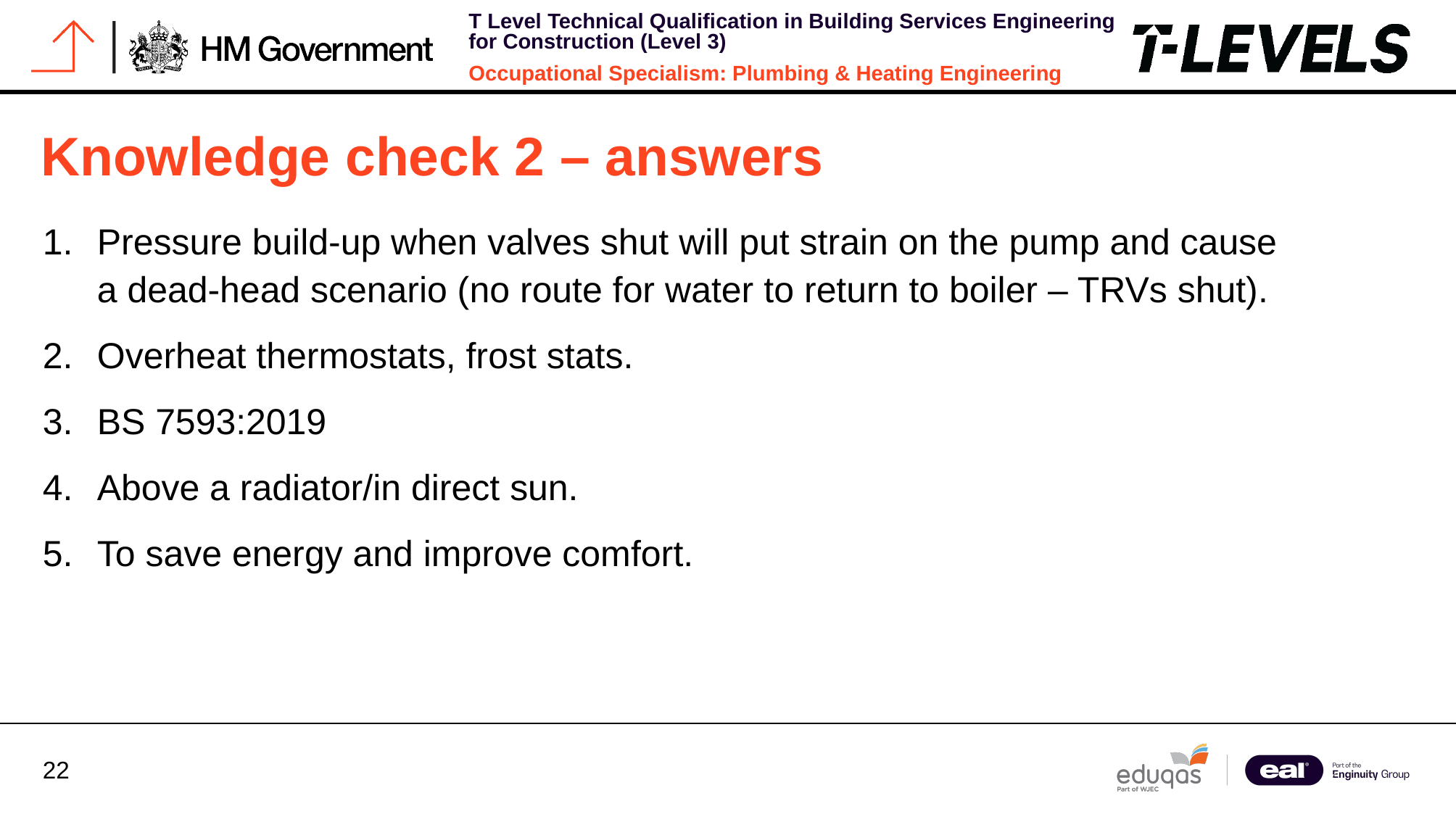

# Knowledge check 2 – answers
Pressure build-up when valves shut will put strain on the pump and cause a dead-head scenario (no route for water to return to boiler – TRVs shut).
Overheat thermostats, frost stats.
BS 7593:2019
Above a radiator/in direct sun.
To save energy and improve comfort.